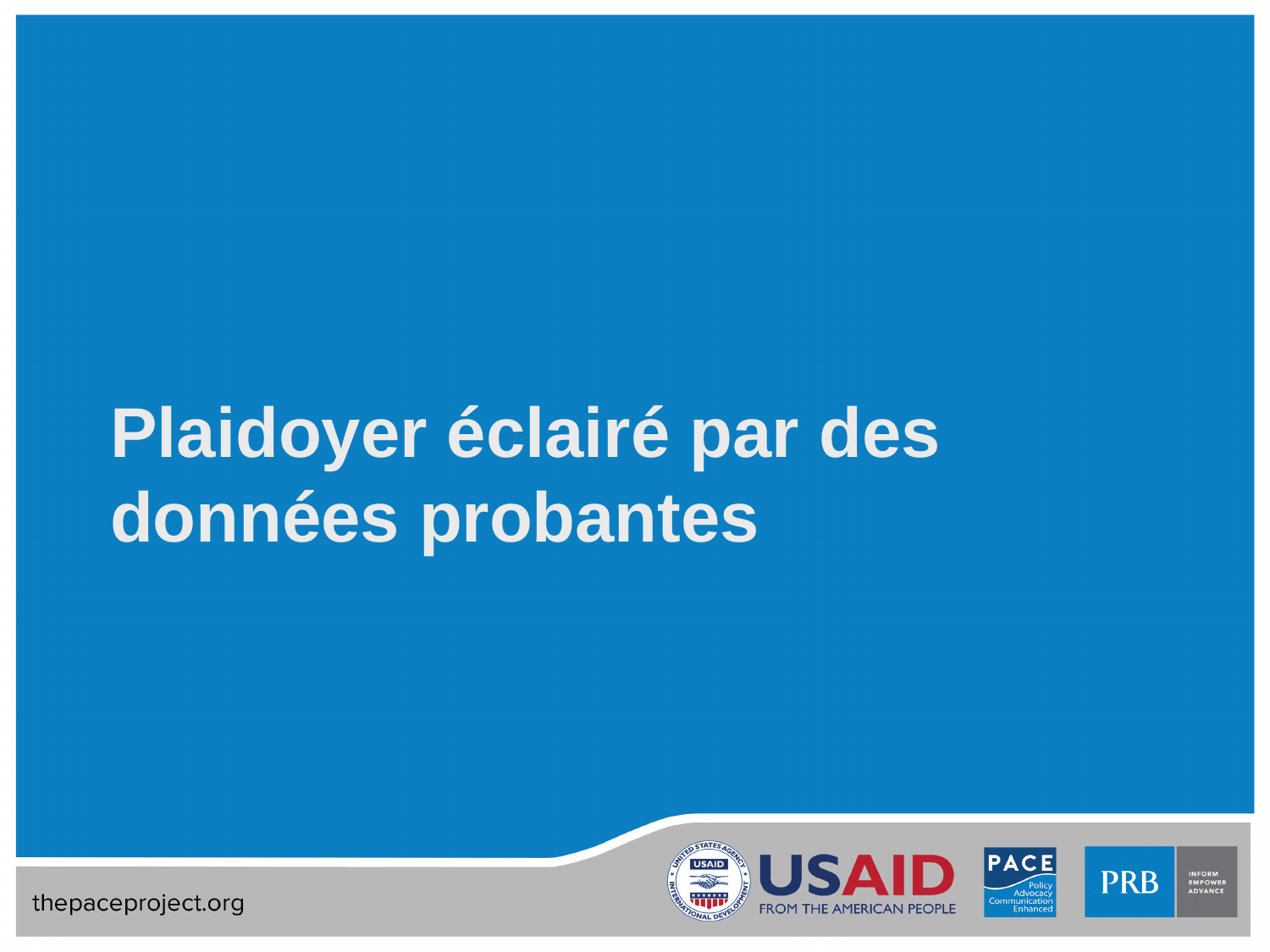

# Plaidoyer éclairé par des données probantes